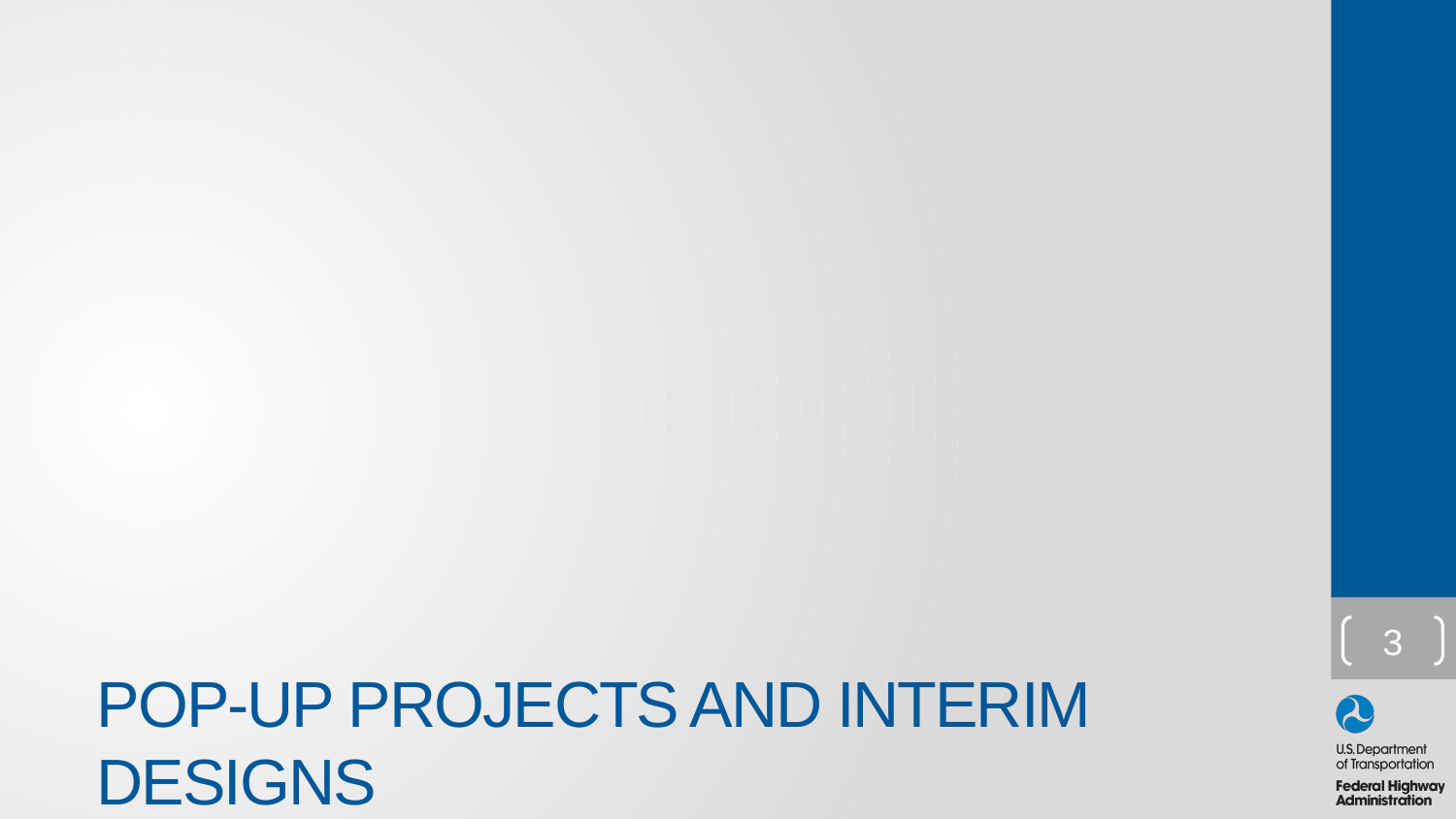

3
# Pop-Up projects and interim designs